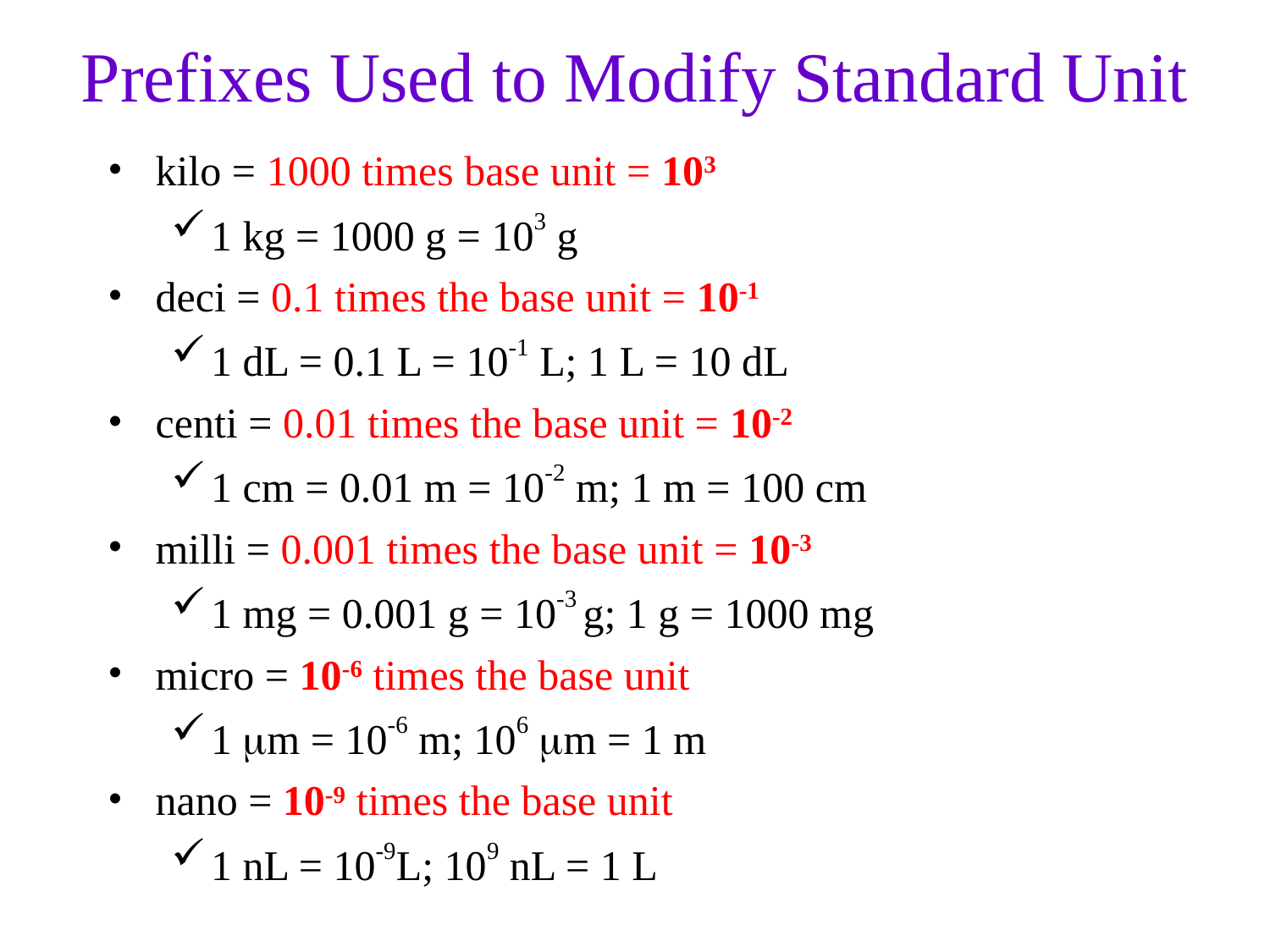

Prefixes Used to Modify Standard Unit
kilo = 1000 times base unit = 103
1 kg = 1000 g = 103 g
deci = 0.1 times the base unit = 10-1
1 dL = 0.1 L = 10-1 L; 1 L = 10 dL
centi = 0.01 times the base unit = 10-2
1 cm = 0.01 m = 10-2 m; 1 m = 100 cm
milli = 0.001 times the base unit = 10-3
1 mg = 0.001 g = 10-3 g; 1 g = 1000 mg
micro = 10-6 times the base unit
1 μm = 10-6 m; 106 μm = 1 m
nano = 10-9 times the base unit
1 nL = 10-9L; 109 nL = 1 L